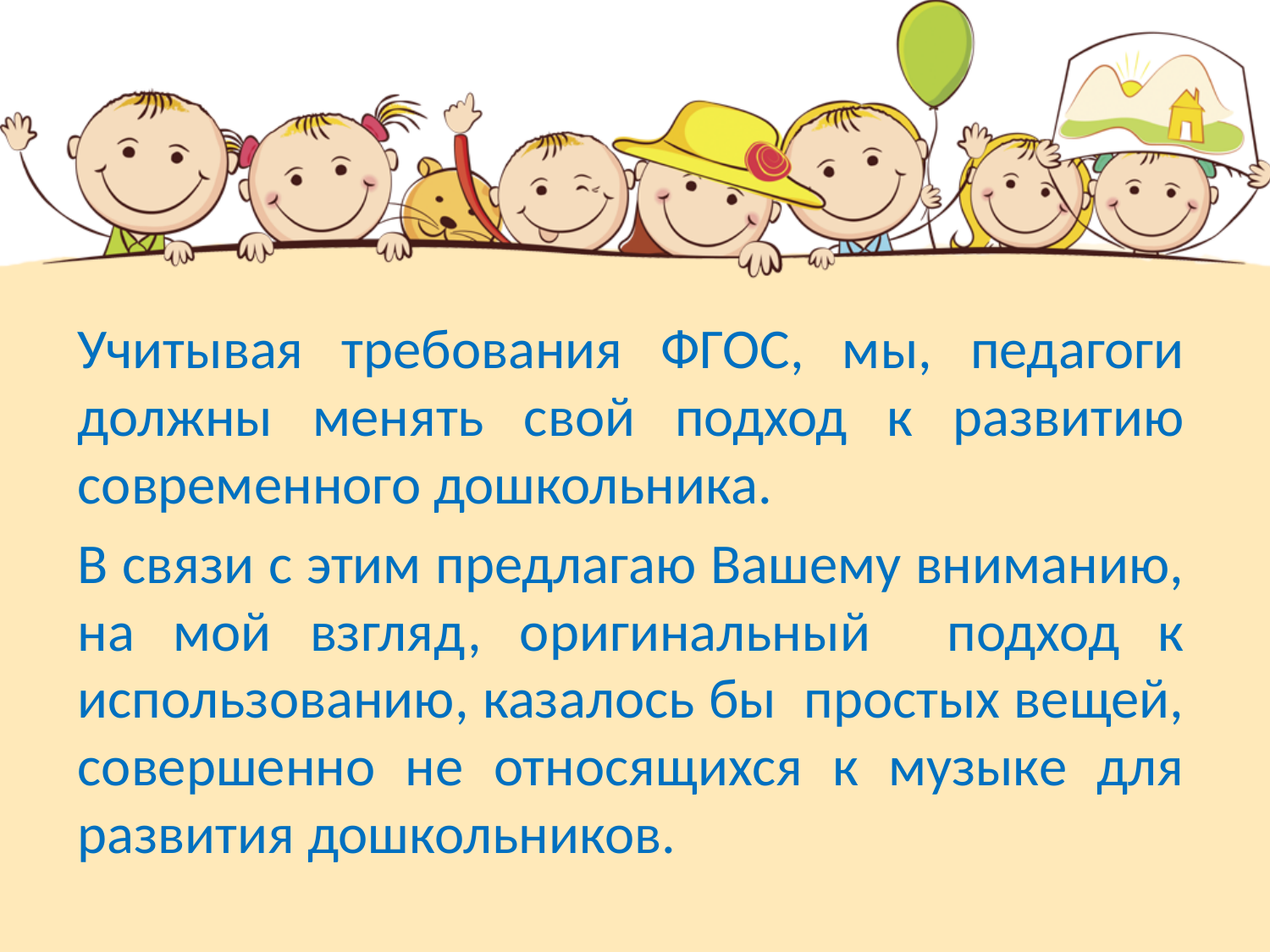

Учитывая требования ФГОС, мы, педагоги должны менять свой подход к развитию современного дошкольника.
В связи с этим предлагаю Вашему вниманию, на мой взгляд, оригинальный  подход к использованию, казалось бы  простых вещей, совершенно не относящихся к музыке для развития дошкольников.